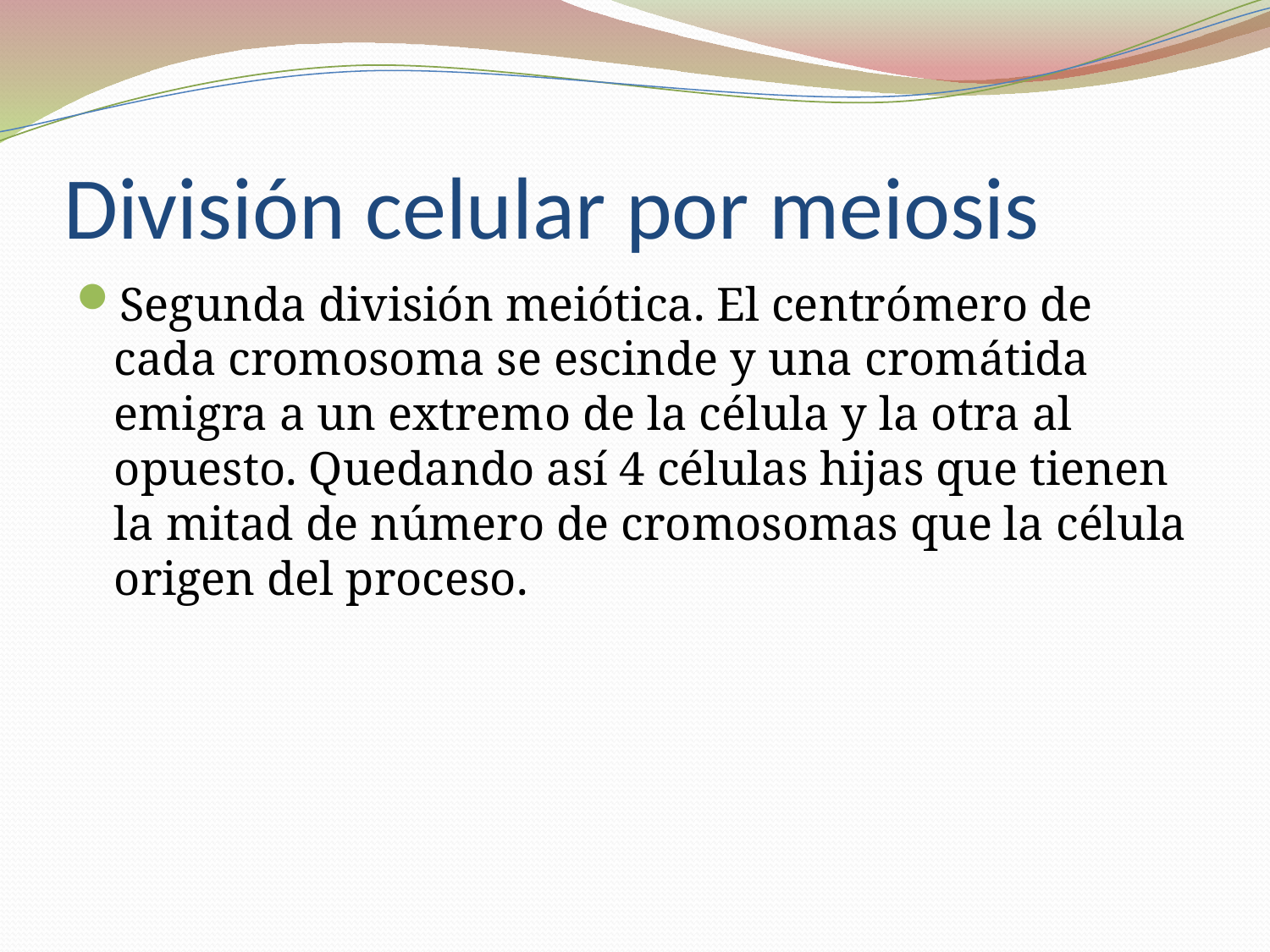

# División celular por meiosis
Segunda división meiótica. El centrómero de cada cromosoma se escinde y una cromátida emigra a un extremo de la célula y la otra al opuesto. Quedando así 4 células hijas que tienen la mitad de número de cromosomas que la célula origen del proceso.